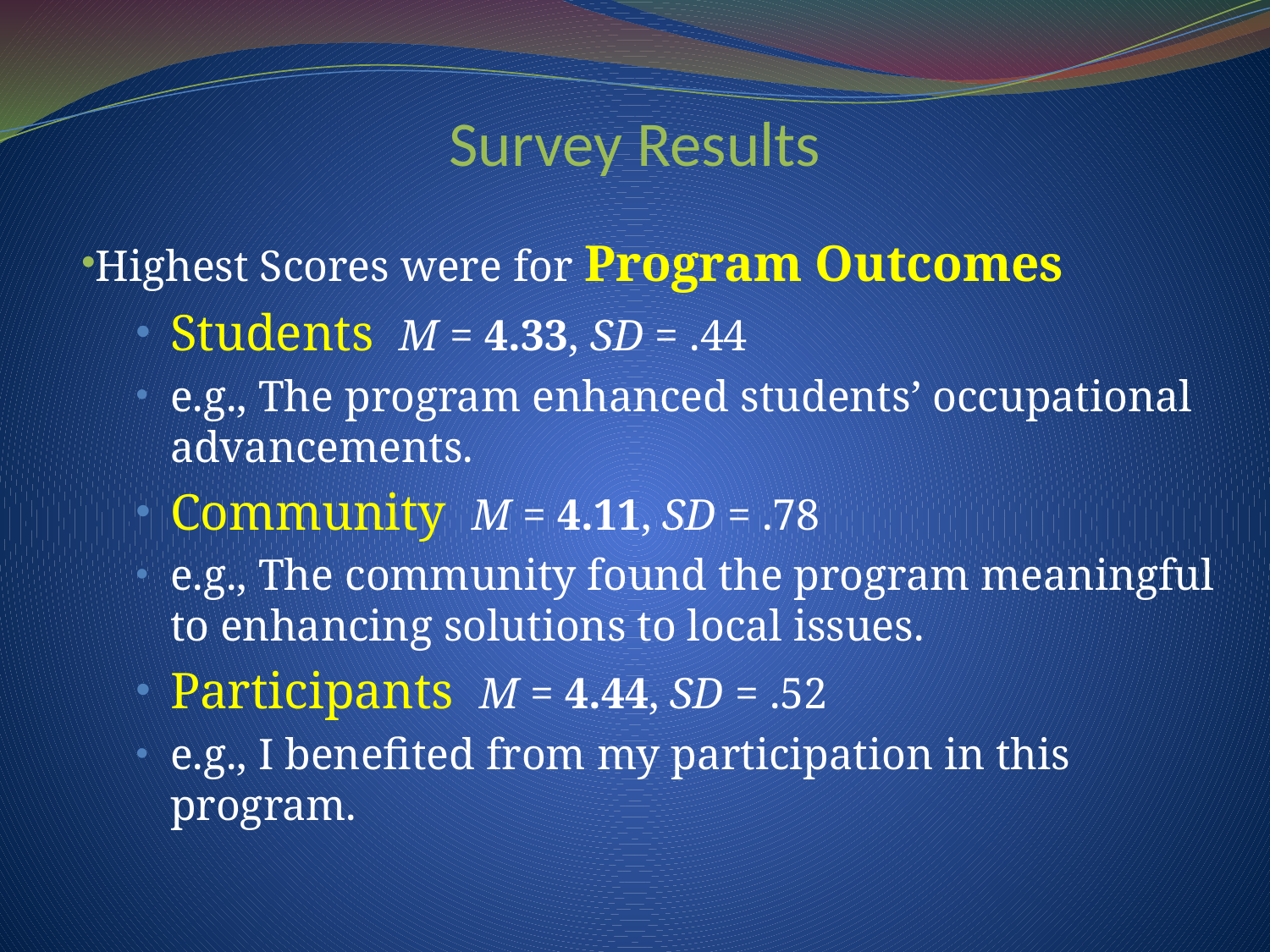

Survey Results
Highest Scores were for Program Outcomes
Students  M = 4.33, SD = .44
e.g., The program enhanced students’ occupational advancements.
Community  M = 4.11, SD = .78
e.g., The community found the program meaningful to enhancing solutions to local issues.
Participants  M = 4.44, SD = .52
e.g., I benefited from my participation in this program.